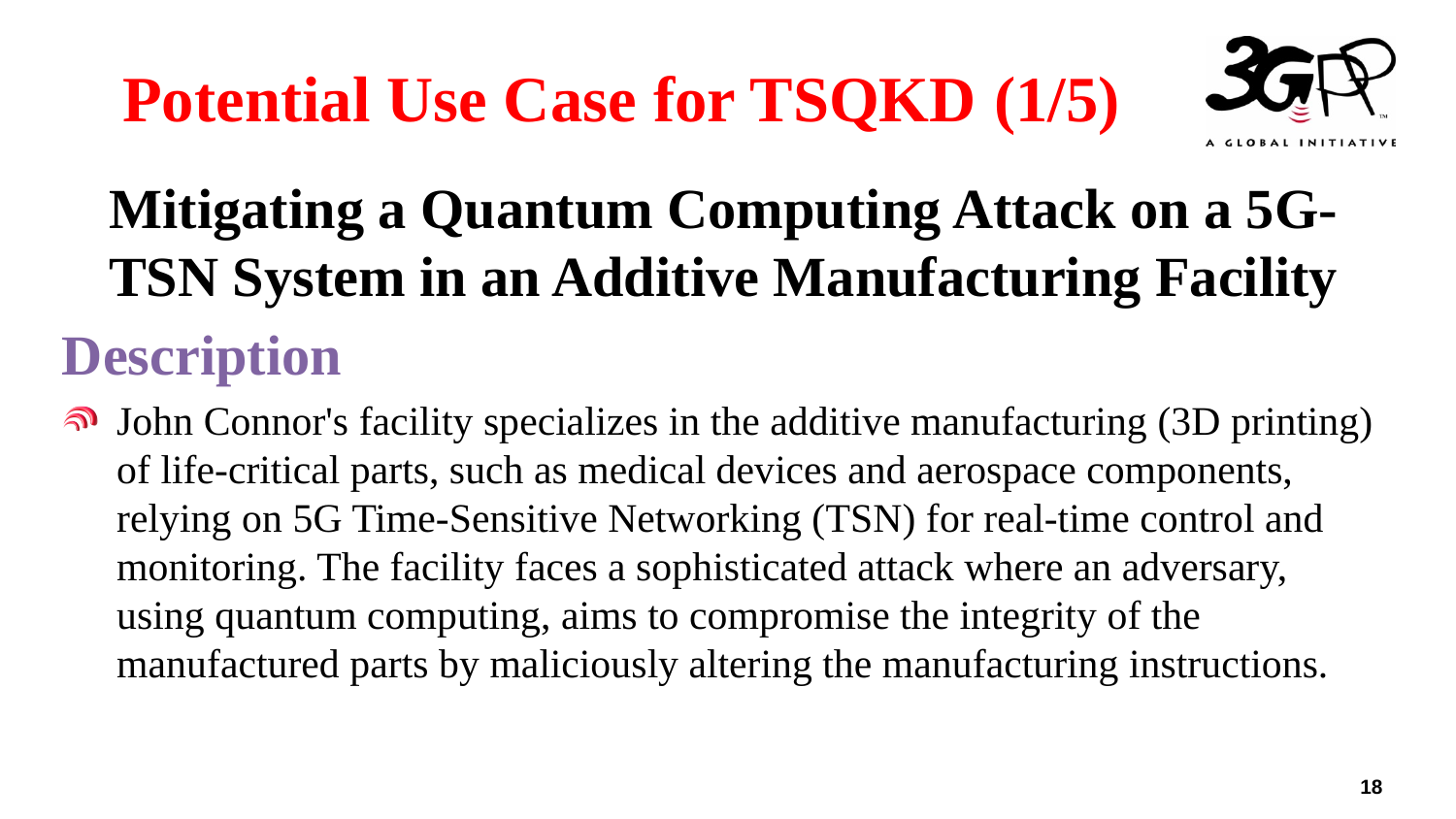

# Potential Use Case for TSQKD (1/5)
Mitigating a Quantum Computing Attack on a 5G-TSN System in an Additive Manufacturing Facility
Description
John Connor's facility specializes in the additive manufacturing (3D printing) of life-critical parts, such as medical devices and aerospace components, relying on 5G Time-Sensitive Networking (TSN) for real-time control and monitoring. The facility faces a sophisticated attack where an adversary, using quantum computing, aims to compromise the integrity of the manufactured parts by maliciously altering the manufacturing instructions.